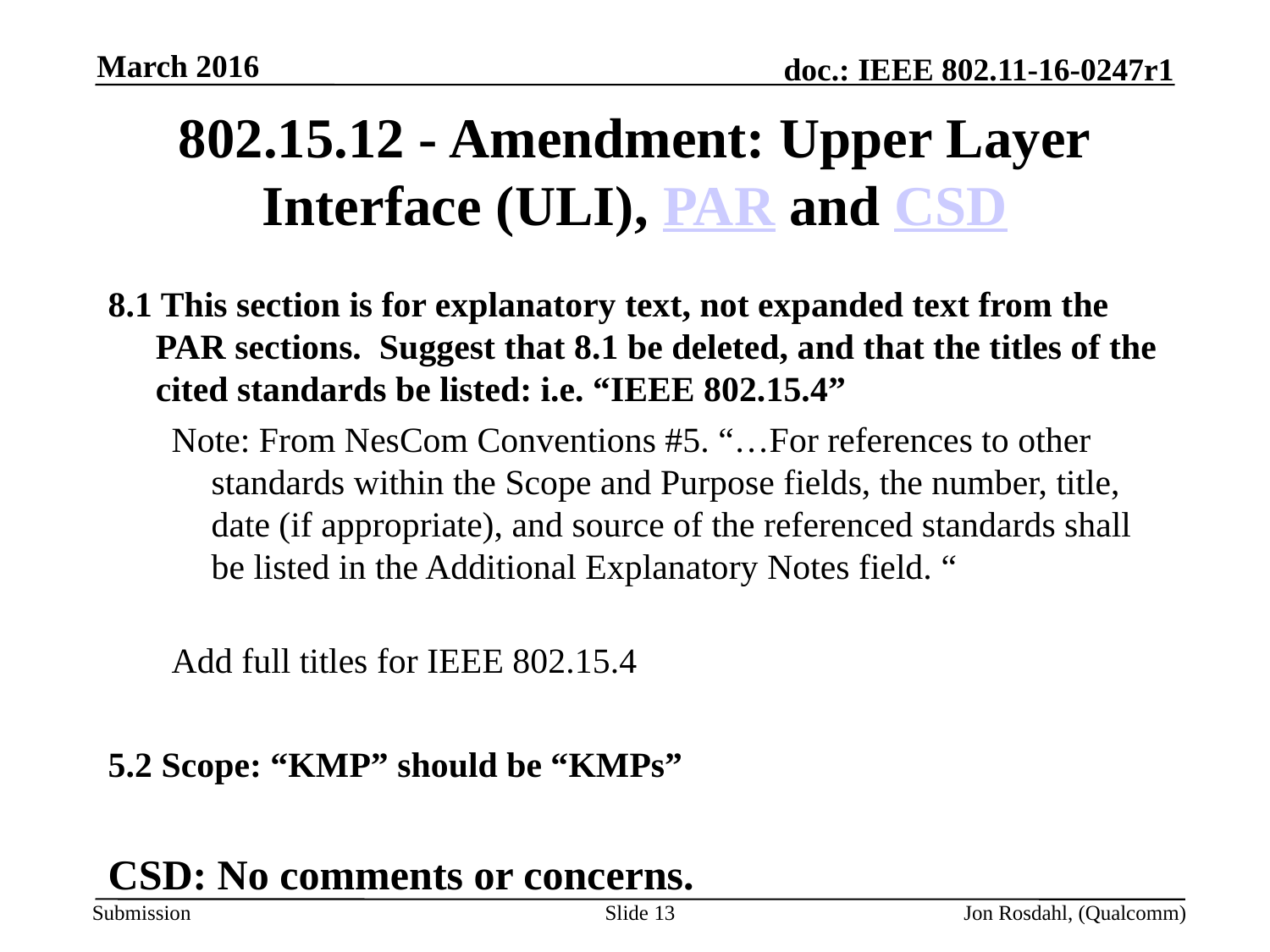

March 2016
# 802.15.12 - Amendment: Upper Layer Interface (ULI), PAR and CSD
8.1 This section is for explanatory text, not expanded text from the PAR sections.  Suggest that 8.1 be deleted, and that the titles of the cited standards be listed: i.e. “IEEE 802.15.4”
Note: From NesCom Conventions #5. “…For references to other standards within the Scope and Purpose fields, the number, title, date (if appropriate), and source of the referenced standards shall be listed in the Additional Explanatory Notes field. “
Add full titles for IEEE 802.15.4

5.2 Scope: “KMP” should be “KMPs”

CSD: No comments or concerns.
Slide 13
Jon Rosdahl, (Qualcomm)